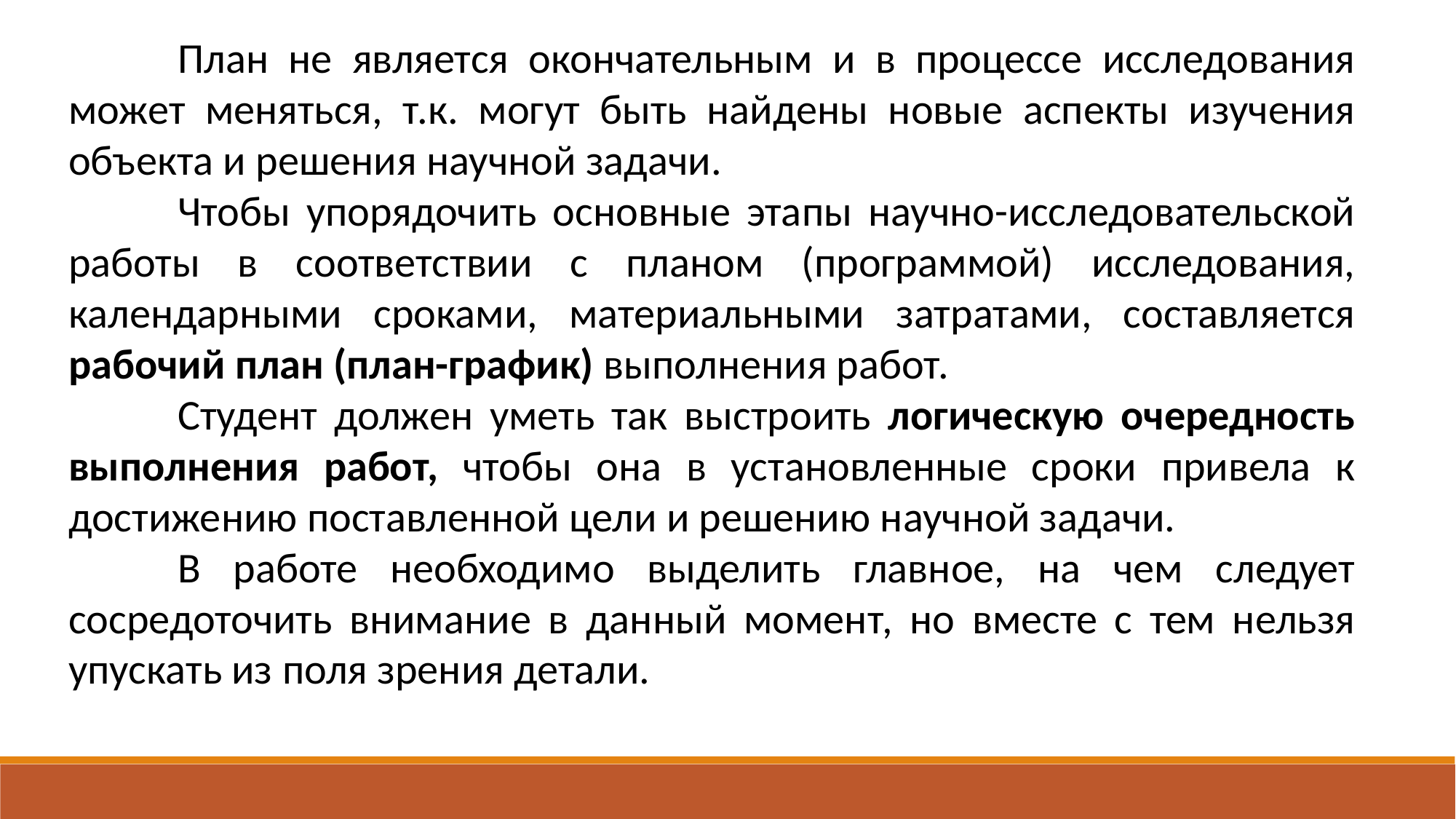

План не является окончательным и в процессе исследования может меняться, т.к. могут быть найдены новые аспекты изучения объекта и решения научной задачи.
	Чтобы упорядочить основные этапы научно-исследовательской работы в соответствии с планом (программой) исследования, календарными сроками, материальными затратами, составляется рабочий план (план-график) выполнения работ.
	Студент должен уметь так выстроить логическую очередность выполнения работ, чтобы она в установленные сроки привела к достижению поставленной цели и решению научной задачи.
	В работе необходимо выделить главное, на чем следует сосредоточить внимание в данный момент, но вместе с тем нельзя упускать из поля зрения детали.